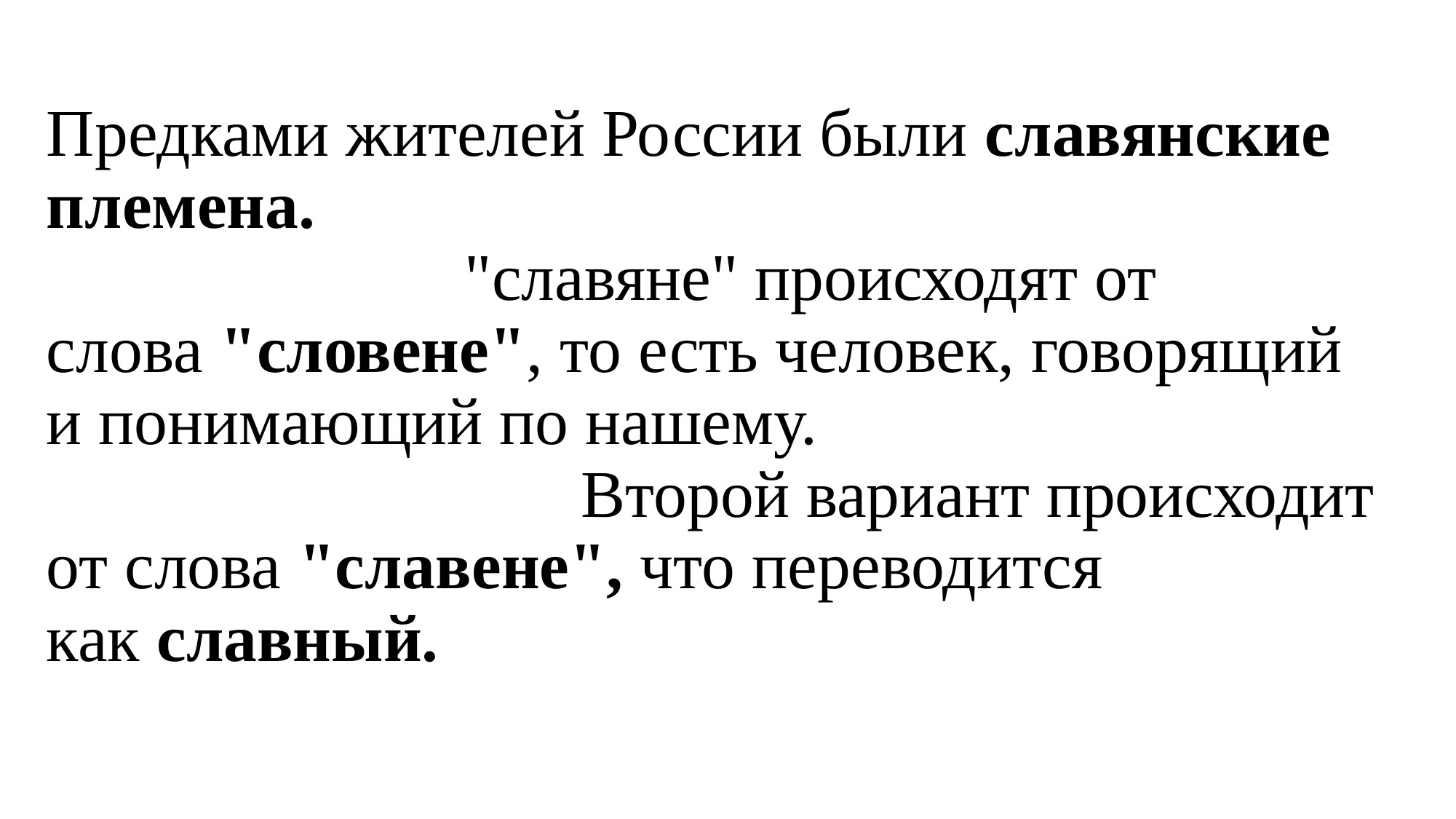

# Предками жителей России были славянские племена. "славяне" происходят от слова "словене", то есть человек, говорящий и понимающий по нашему. Второй вариант происходит от слова "славене", что переводится как славный.